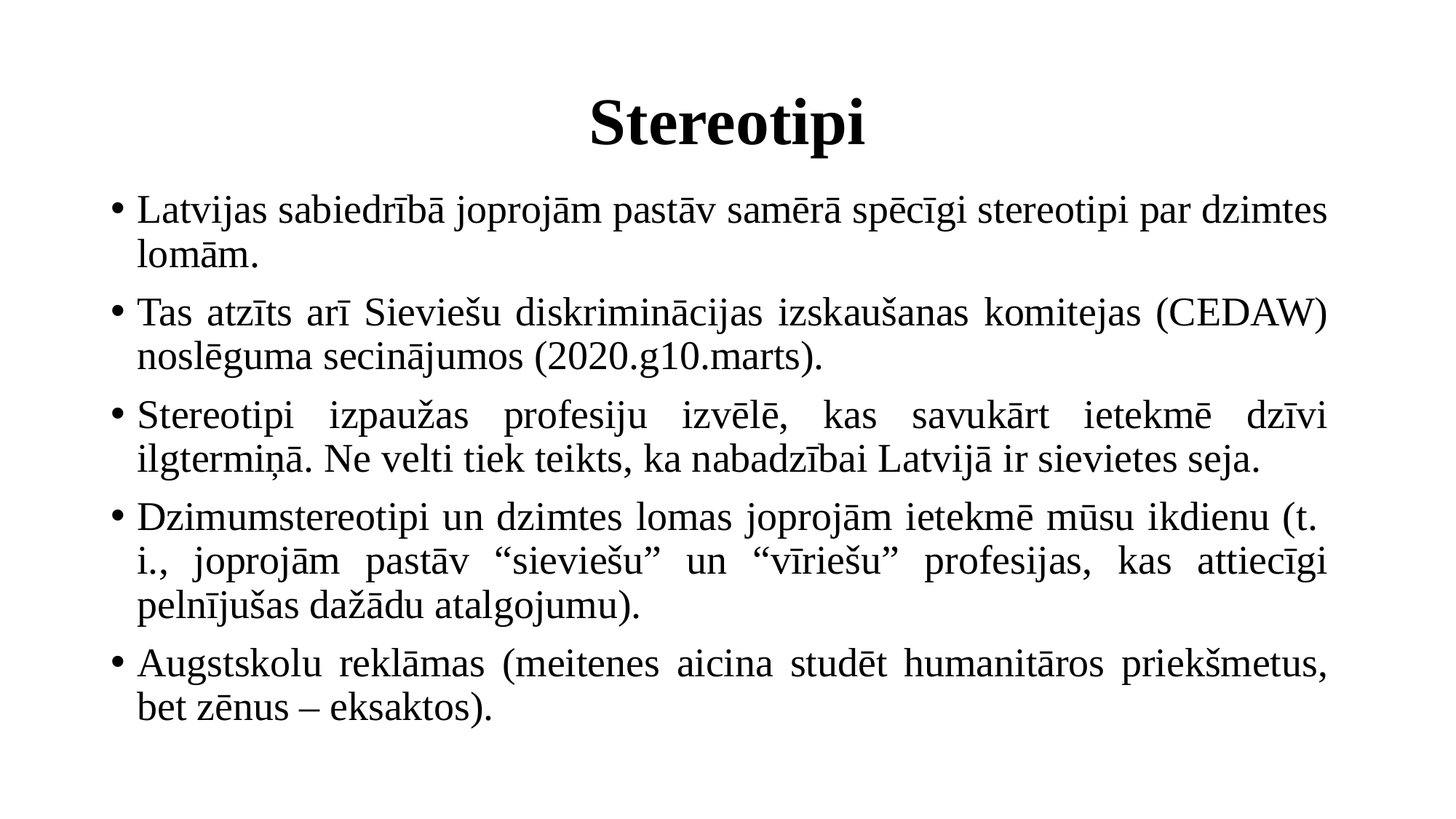

# Stereotipi
Latvijas sabiedrībā joprojām pastāv samērā spēcīgi stereotipi par dzimtes lomām.
Tas atzīts arī Sieviešu diskriminācijas izskaušanas komitejas (CEDAW) noslēguma secinājumos (2020.g10.marts).
Stereotipi izpaužas profesiju izvēlē, kas savukārt ietekmē dzīvi ilgtermiņā. Ne velti tiek teikts, ka nabadzībai Latvijā ir sievietes seja.
Dzimumstereotipi un dzimtes lomas joprojām ietekmē mūsu ikdienu (t.  i., joprojām pastāv “sieviešu” un “vīriešu” profesijas, kas attiecīgi pelnījušas dažādu atalgojumu).
Augstskolu reklāmas (meitenes aicina studēt humanitāros priekšmetus, bet zēnus – eksaktos).